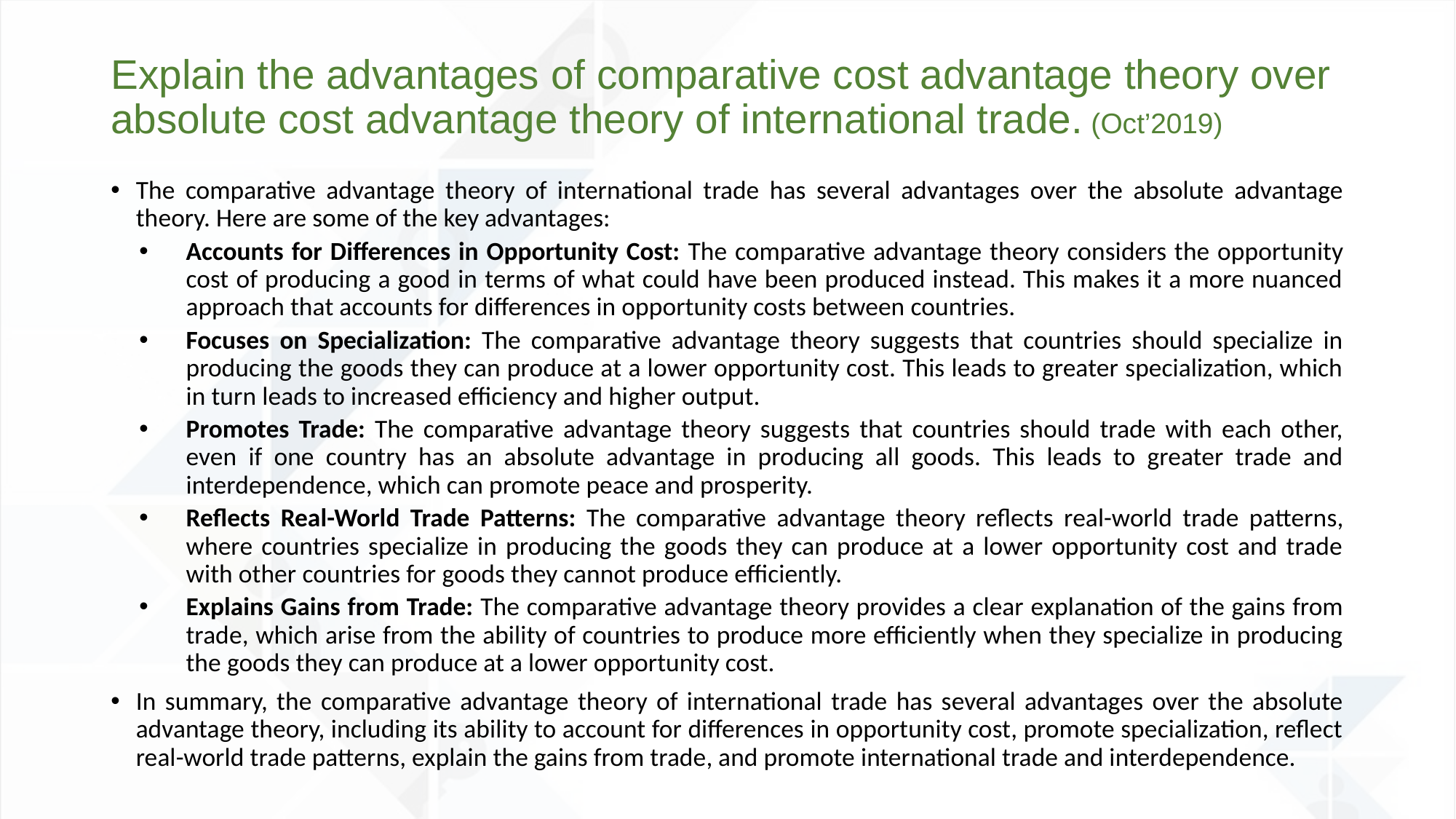

# Explain the advantages of comparative cost advantage theory over absolute cost advantage theory of international trade. (Oct’2019)
The comparative advantage theory of international trade has several advantages over the absolute advantage theory. Here are some of the key advantages:
Accounts for Differences in Opportunity Cost: The comparative advantage theory considers the opportunity cost of producing a good in terms of what could have been produced instead. This makes it a more nuanced approach that accounts for differences in opportunity costs between countries.
Focuses on Specialization: The comparative advantage theory suggests that countries should specialize in producing the goods they can produce at a lower opportunity cost. This leads to greater specialization, which in turn leads to increased efficiency and higher output.
Promotes Trade: The comparative advantage theory suggests that countries should trade with each other, even if one country has an absolute advantage in producing all goods. This leads to greater trade and interdependence, which can promote peace and prosperity.
Reflects Real-World Trade Patterns: The comparative advantage theory reflects real-world trade patterns, where countries specialize in producing the goods they can produce at a lower opportunity cost and trade with other countries for goods they cannot produce efficiently.
Explains Gains from Trade: The comparative advantage theory provides a clear explanation of the gains from trade, which arise from the ability of countries to produce more efficiently when they specialize in producing the goods they can produce at a lower opportunity cost.
In summary, the comparative advantage theory of international trade has several advantages over the absolute advantage theory, including its ability to account for differences in opportunity cost, promote specialization, reflect real-world trade patterns, explain the gains from trade, and promote international trade and interdependence.